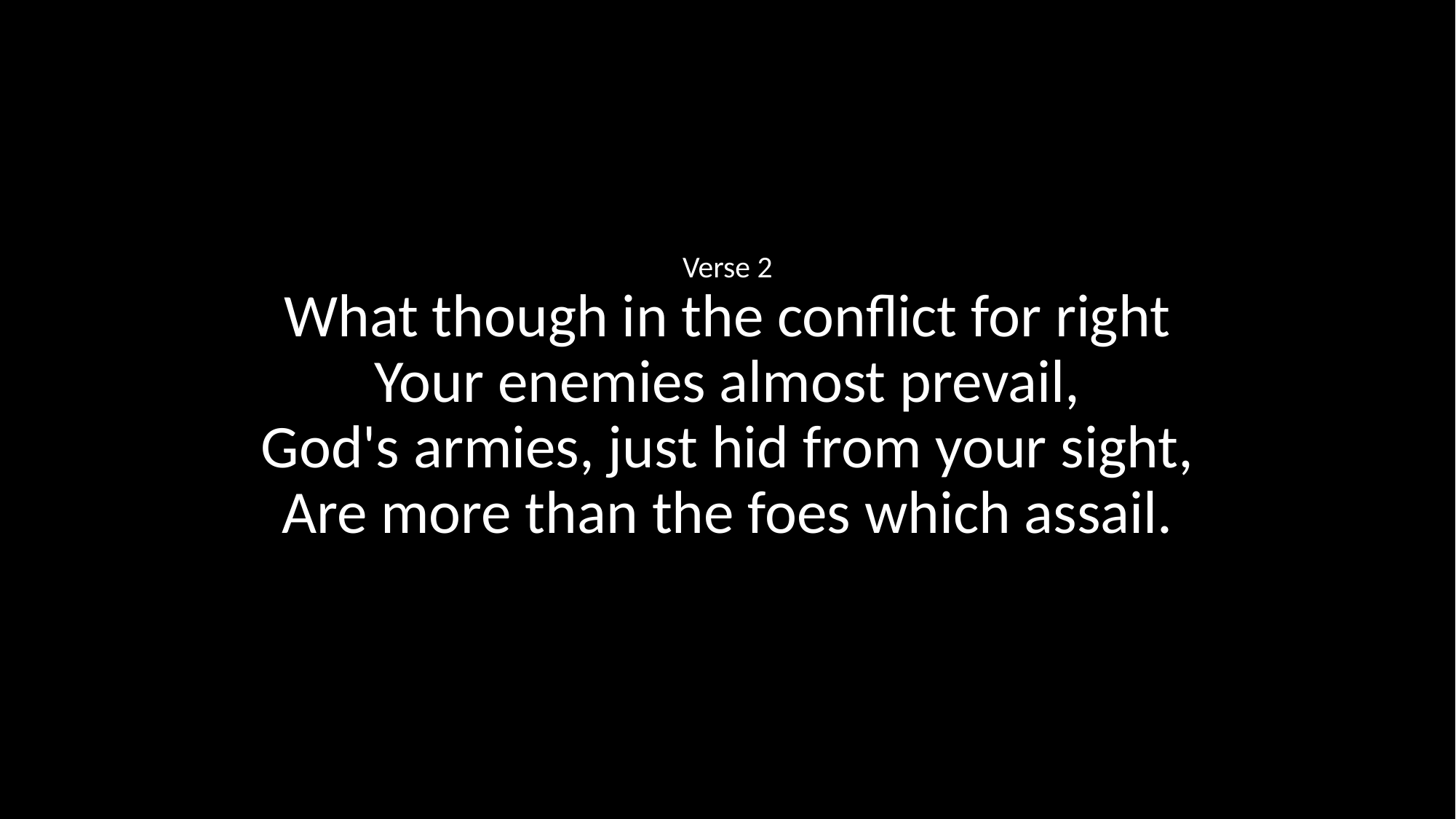

Verse 2
What though in the conflict for right
Your enemies almost prevail,
God's armies, just hid from your sight,
Are more than the foes which assail.